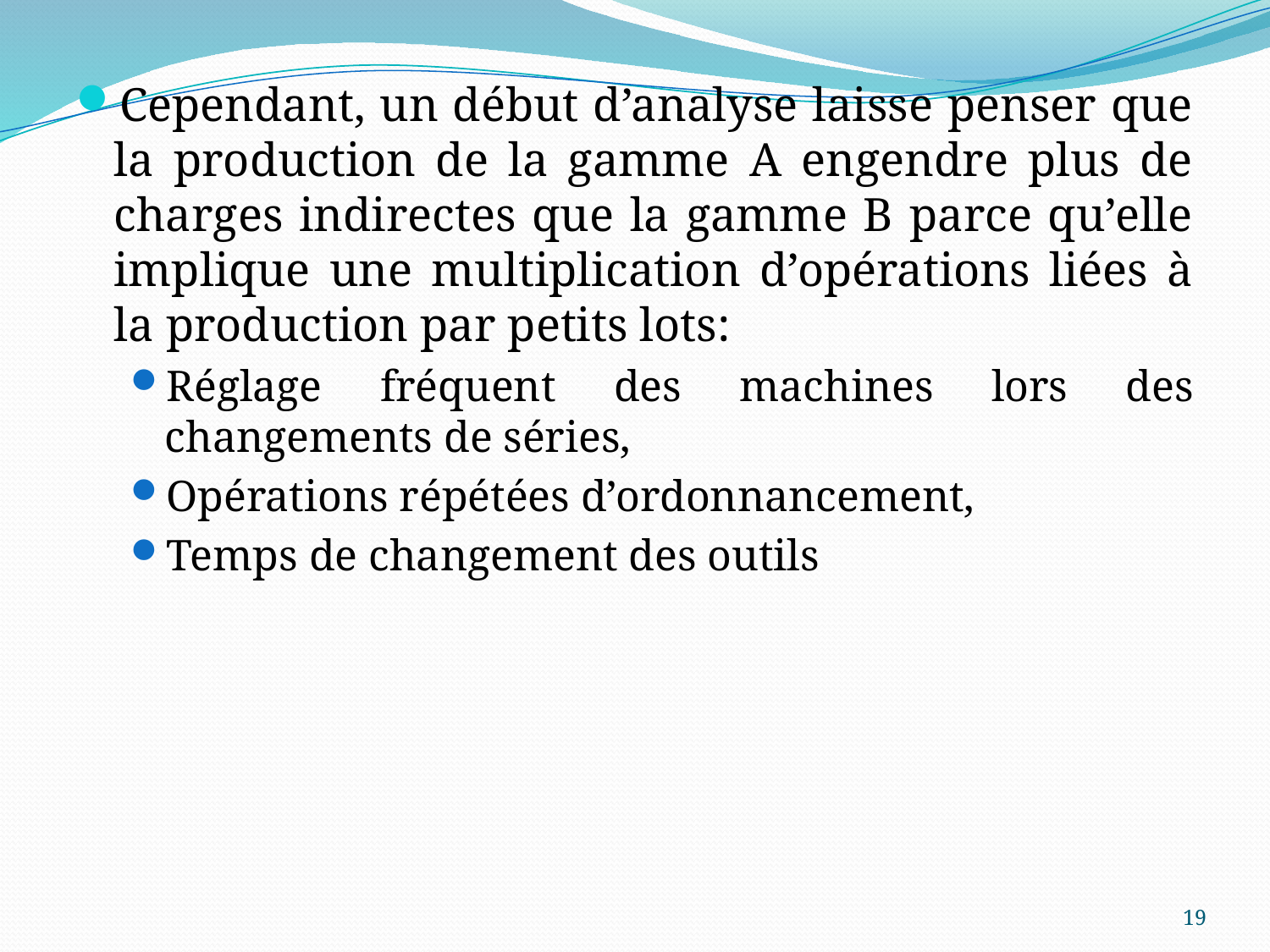

Cependant, un début d’analyse laisse penser que la production de la gamme A engendre plus de charges indirectes que la gamme B parce qu’elle implique une multiplication d’opérations liées à la production par petits lots:
Réglage fréquent des machines lors des changements de séries,
Opérations répétées d’ordonnancement,
Temps de changement des outils
19